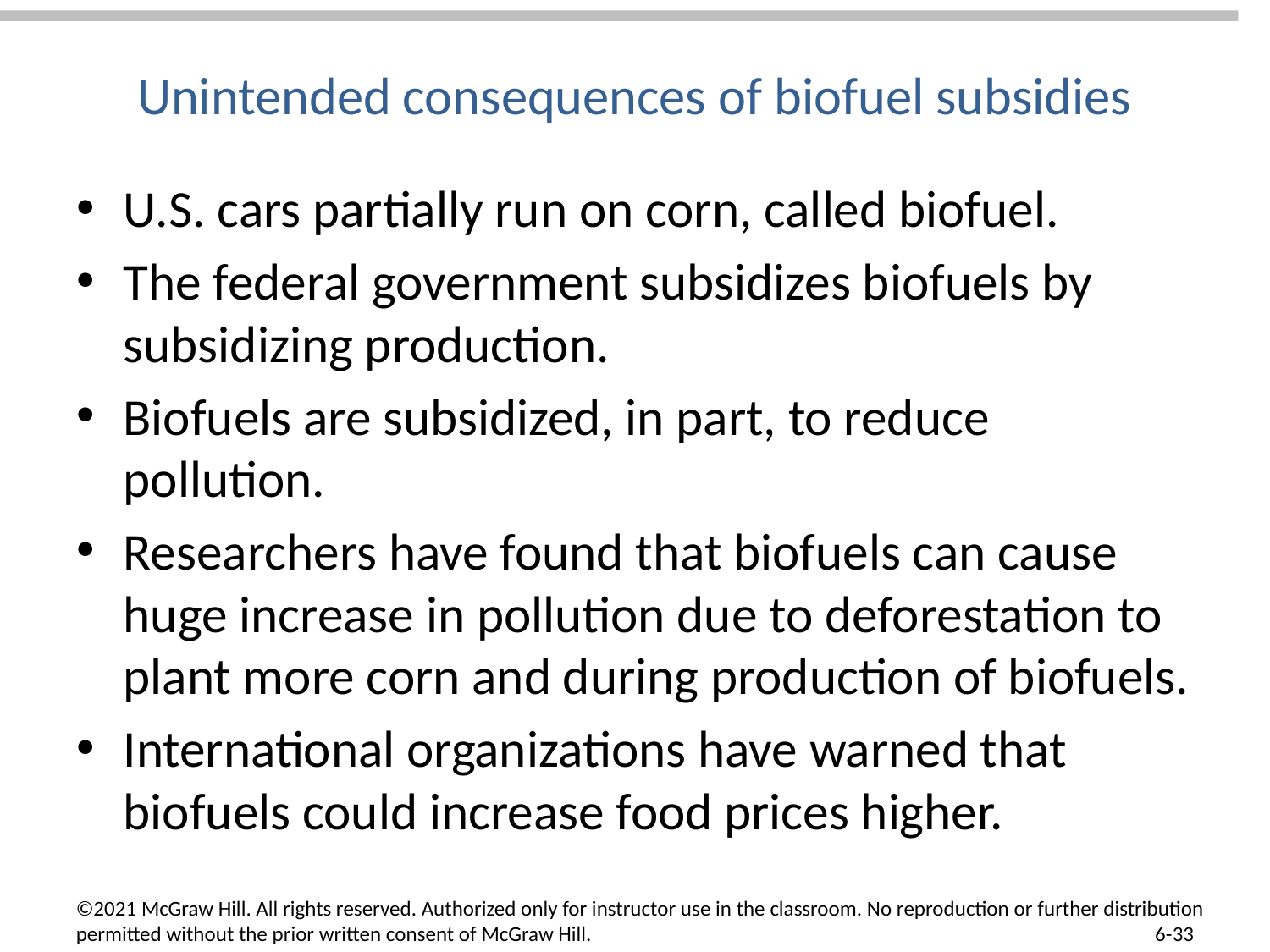

# Unintended consequences of biofuel subsidies
U.S. cars partially run on corn, called biofuel.
The federal government subsidizes biofuels by subsidizing production.
Biofuels are subsidized, in part, to reduce pollution.
Researchers have found that biofuels can cause huge increase in pollution due to deforestation to plant more corn and during production of biofuels.
International organizations have warned that biofuels could increase food prices higher.